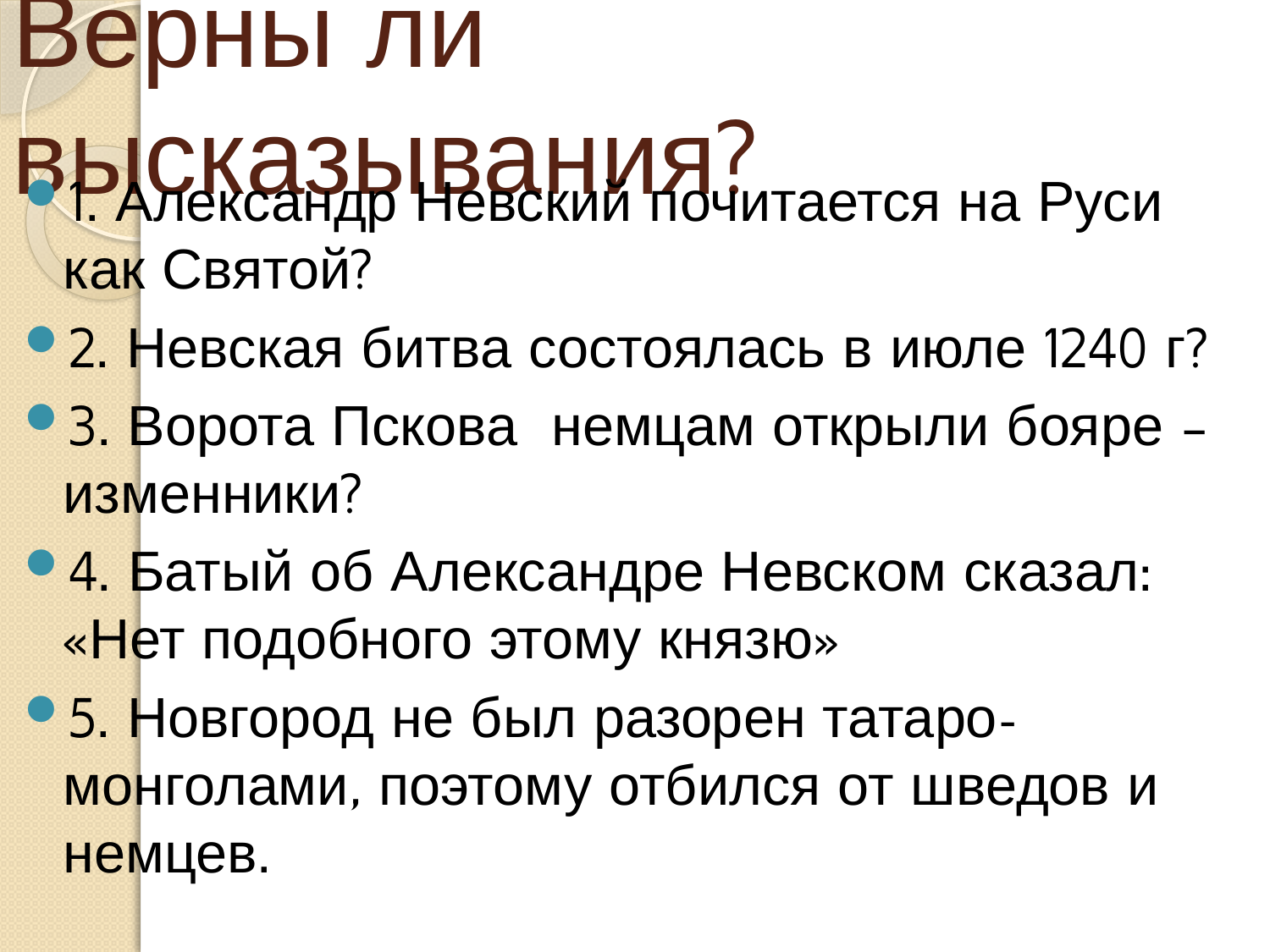

# Верны ли высказывания?
1. Александр Невский почитается на Руси как Святой?
2. Невская битва состоялась в июле 1240 г?
3. Ворота Пскова  немцам открыли бояре –изменники?
4. Батый об Александре Невском сказал: «Нет подобного этому князю»
5. Новгород не был разорен татаро- монголами, поэтому отбился от шведов и немцев.